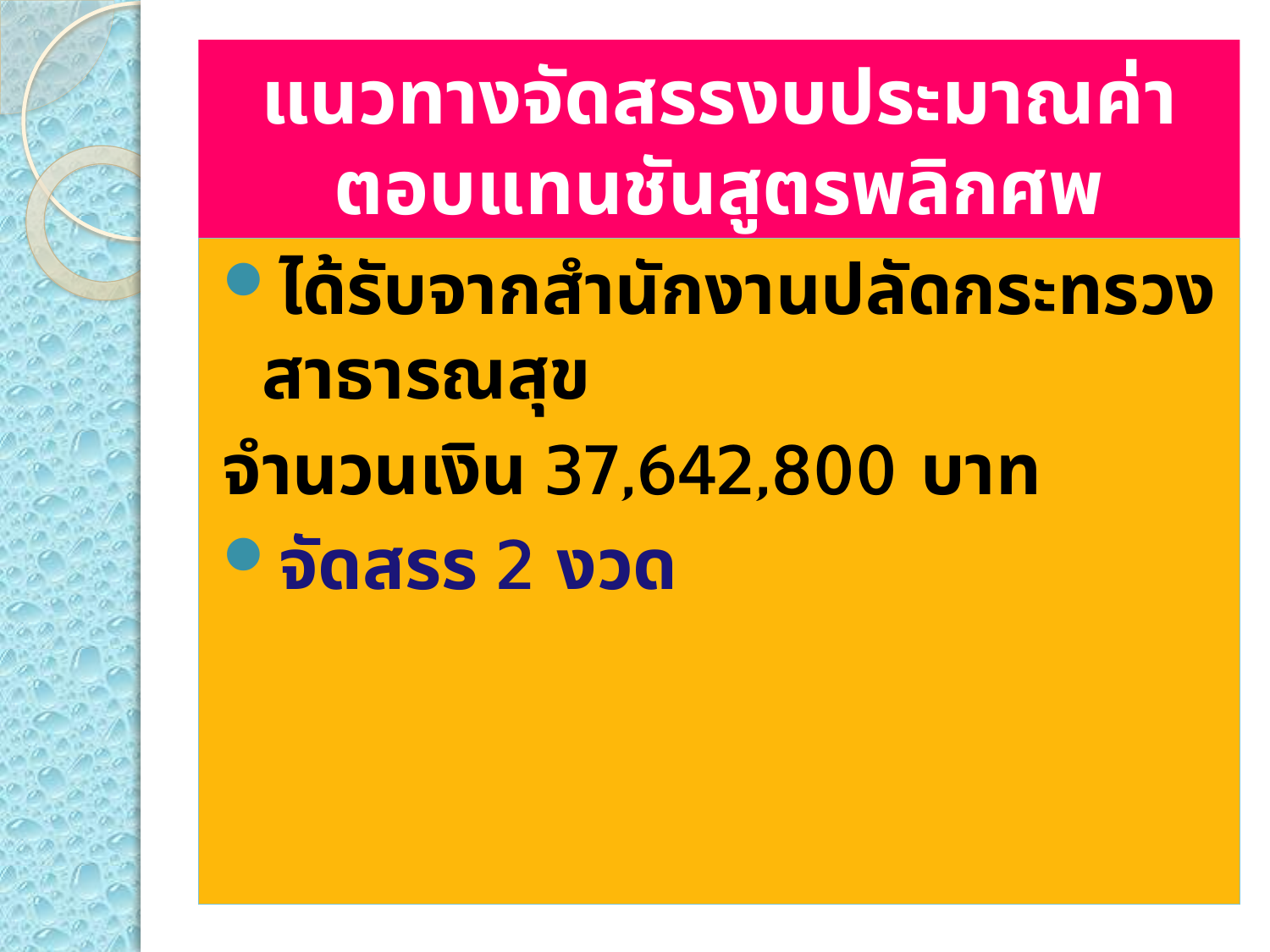

# แนวทางจัดสรรงบประมาณค่าตอบแทนชันสูตรพลิกศพ
ได้รับจากสำนักงานปลัดกระทรวงสาธารณสุข
จำนวนเงิน 37,642,800 บาท
จัดสรร 2 งวด